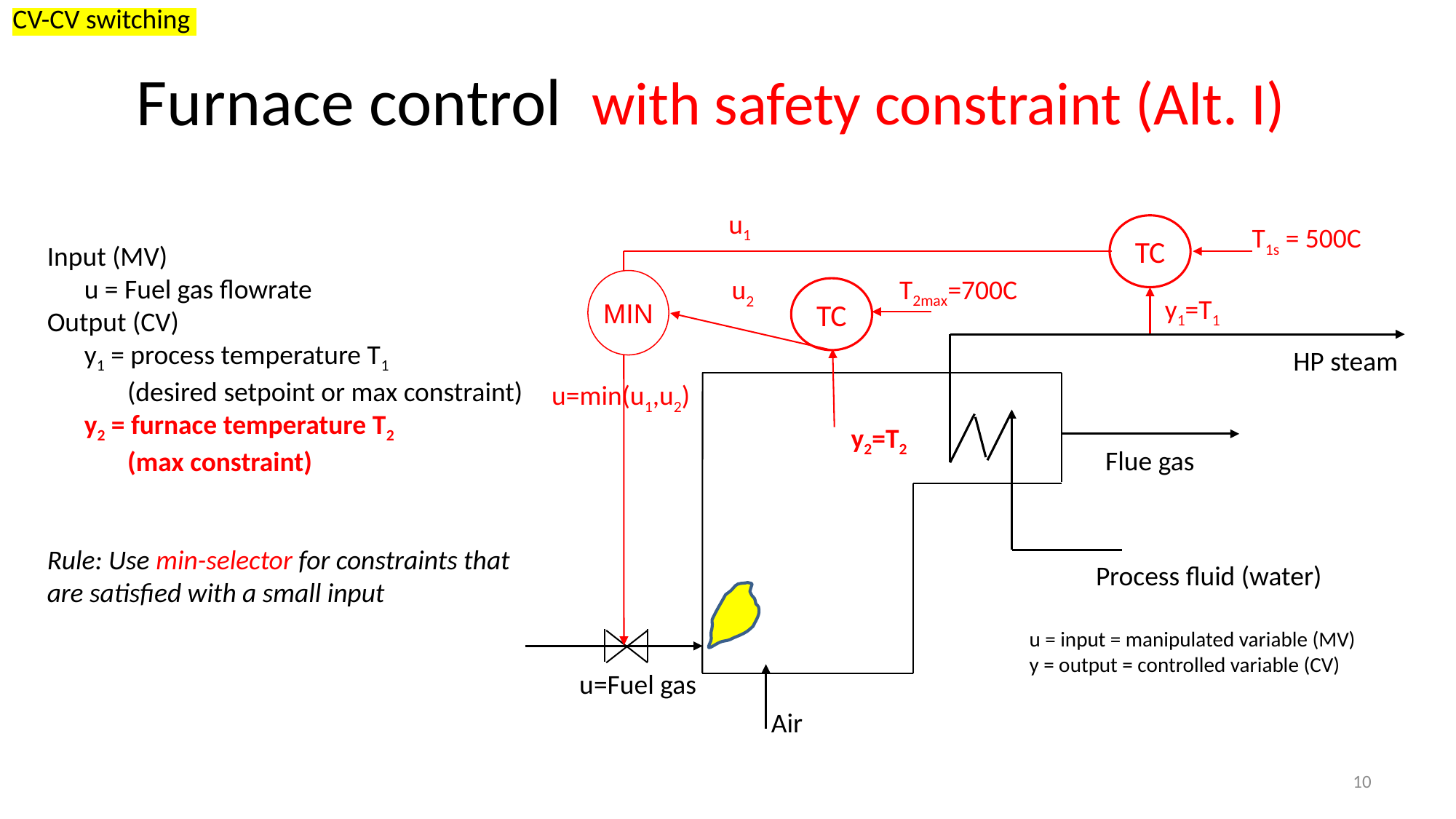

CV-CV switching

# Furnace control
                      with safety constraint (Alt. I)
u1
TC
T1s = 500C
Input (MV)
      u = Fuel gas flowrate
Output (CV)
      y1 = process temperature T1
             (desired setpoint or max constraint)
      y2 = furnace temperature T2
             (max constraint)

Rule: Use min-selector for constraints that are satisfied with a small input

T2max=700C
u2
MIN
TC
y1=T1
HP steam
u=min(u1,u2)
y2=T2
Flue gas
Process fluid (water)

u = input = manipulated variable (MV)
y = output = controlled variable (CV)
u=Fuel gas
Air
10